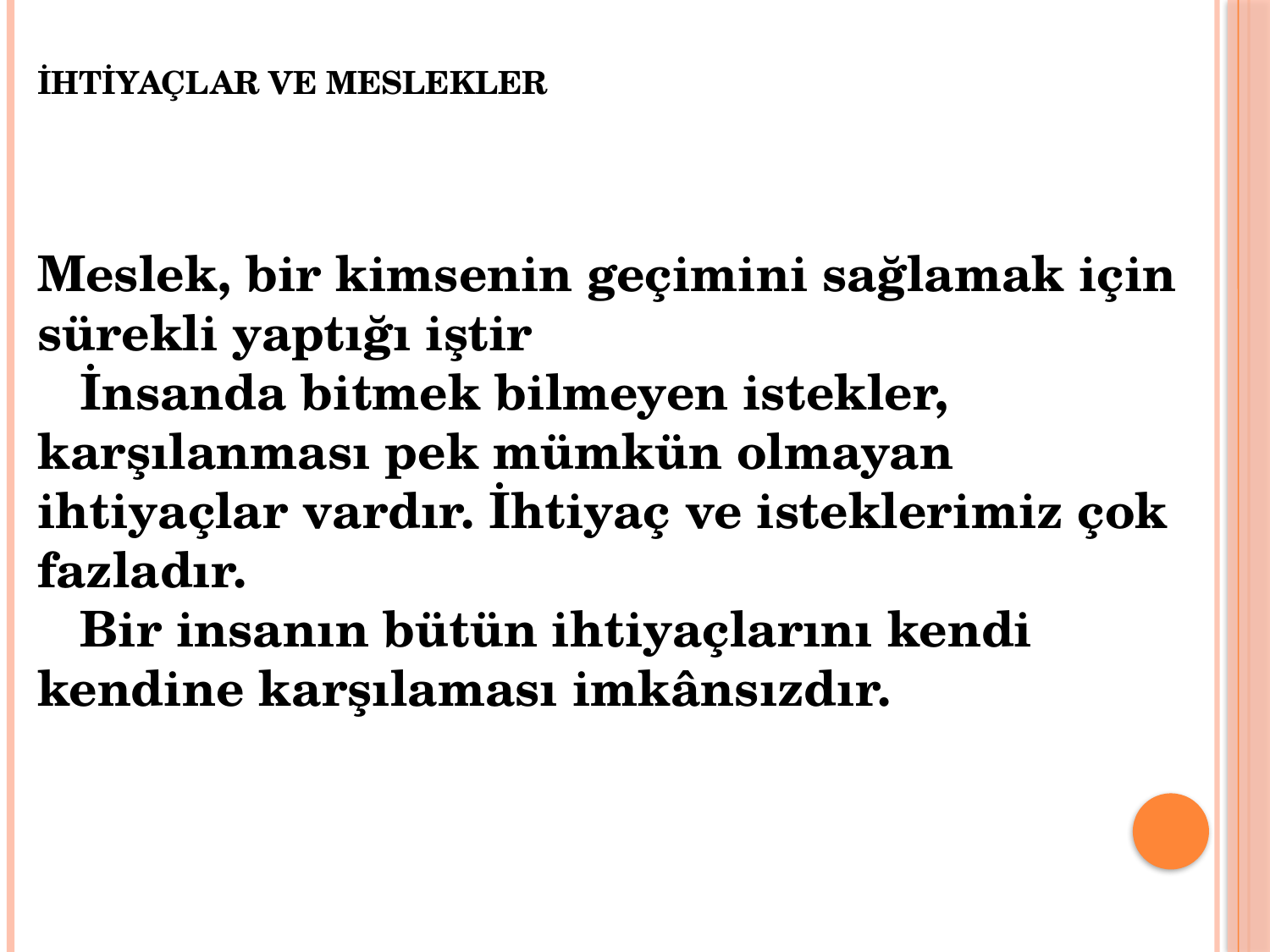

İHTİYAÇLAR VE MESLEKLER
Meslek, bir kimsenin geçimini sağlamak için sürekli yaptığı iştir
   İnsanda bitmek bilmeyen istekler, karşılanması pek mümkün olmayan ihtiyaçlar vardır. İhtiyaç ve isteklerimiz çok fazladır.
   Bir insanın bütün ihtiyaçlarını kendi kendine karşılaması imkânsızdır.